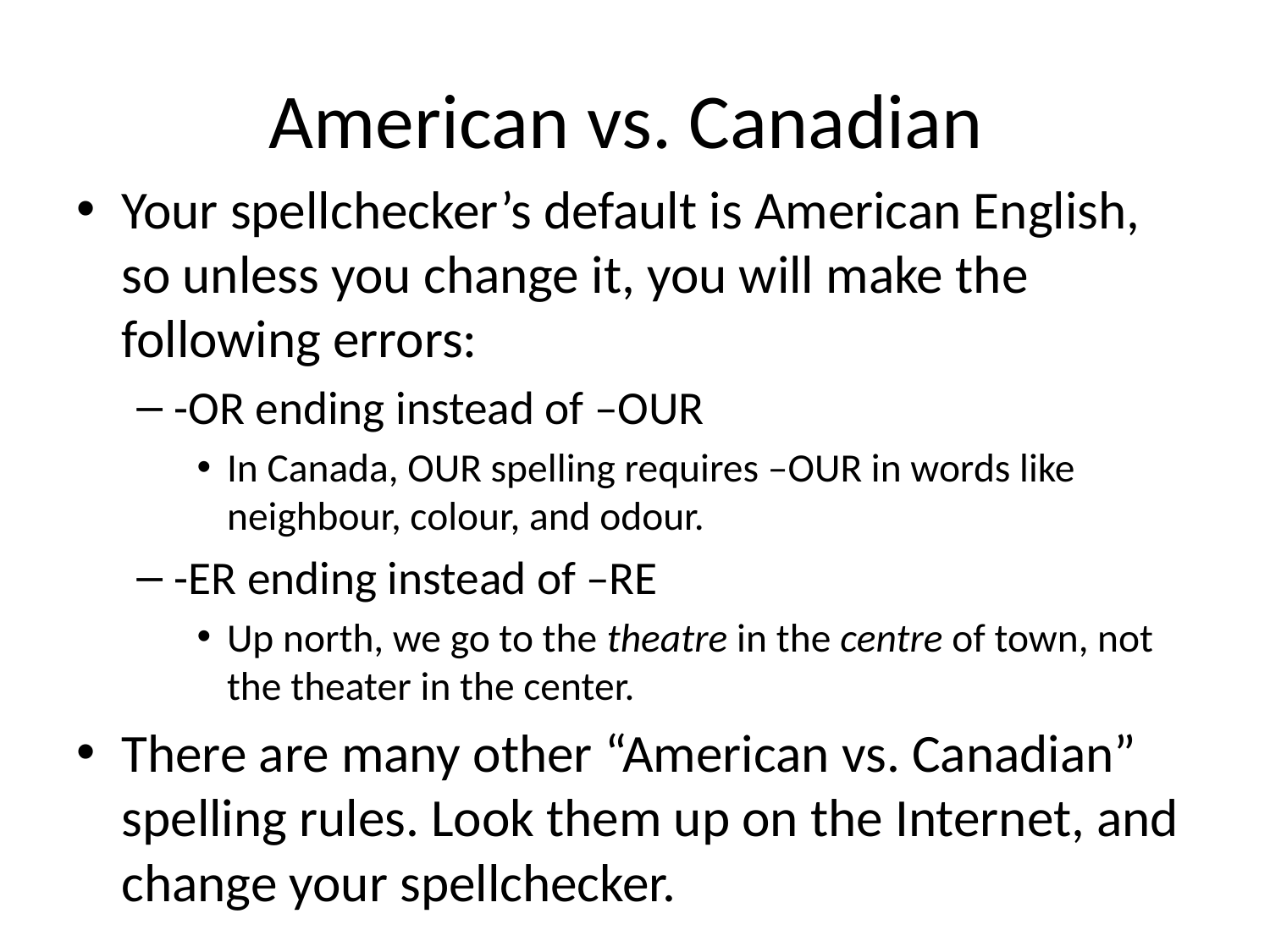

# American vs. Canadian
Your spellchecker’s default is American English, so unless you change it, you will make the following errors:
-OR ending instead of –OUR
In Canada, OUR spelling requires –OUR in words like neighbour, colour, and odour.
-ER ending instead of –RE
Up north, we go to the theatre in the centre of town, not the theater in the center.
There are many other “American vs. Canadian” spelling rules. Look them up on the Internet, and change your spellchecker.